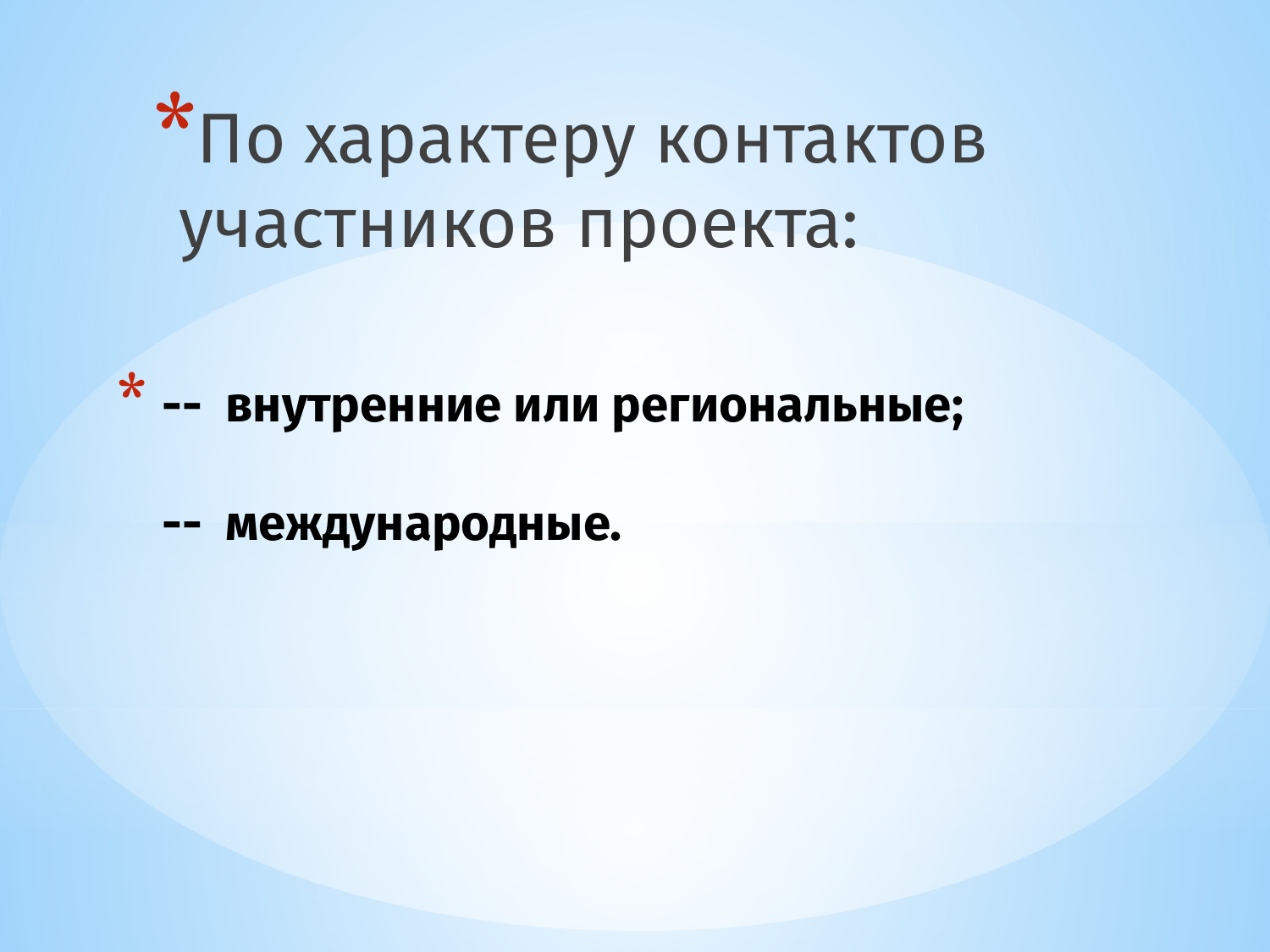

По характеру контактов участников проекта:
# --  внутренние или региональные; --  международные.